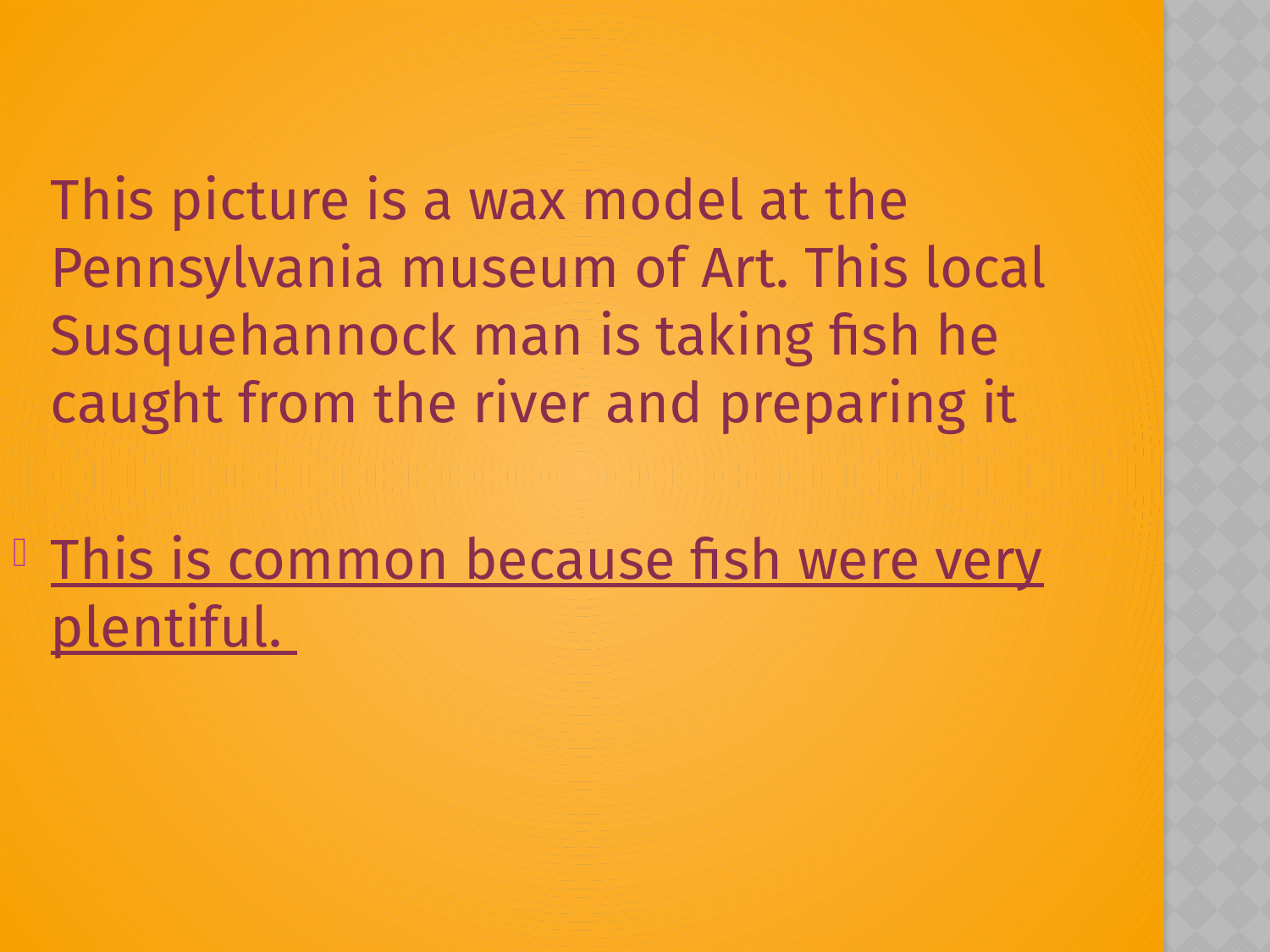

This picture is a wax model at the Pennsylvania museum of Art. This local Susquehannock man is taking fish he caught from the river and preparing it

This is common because fish were very plentiful.